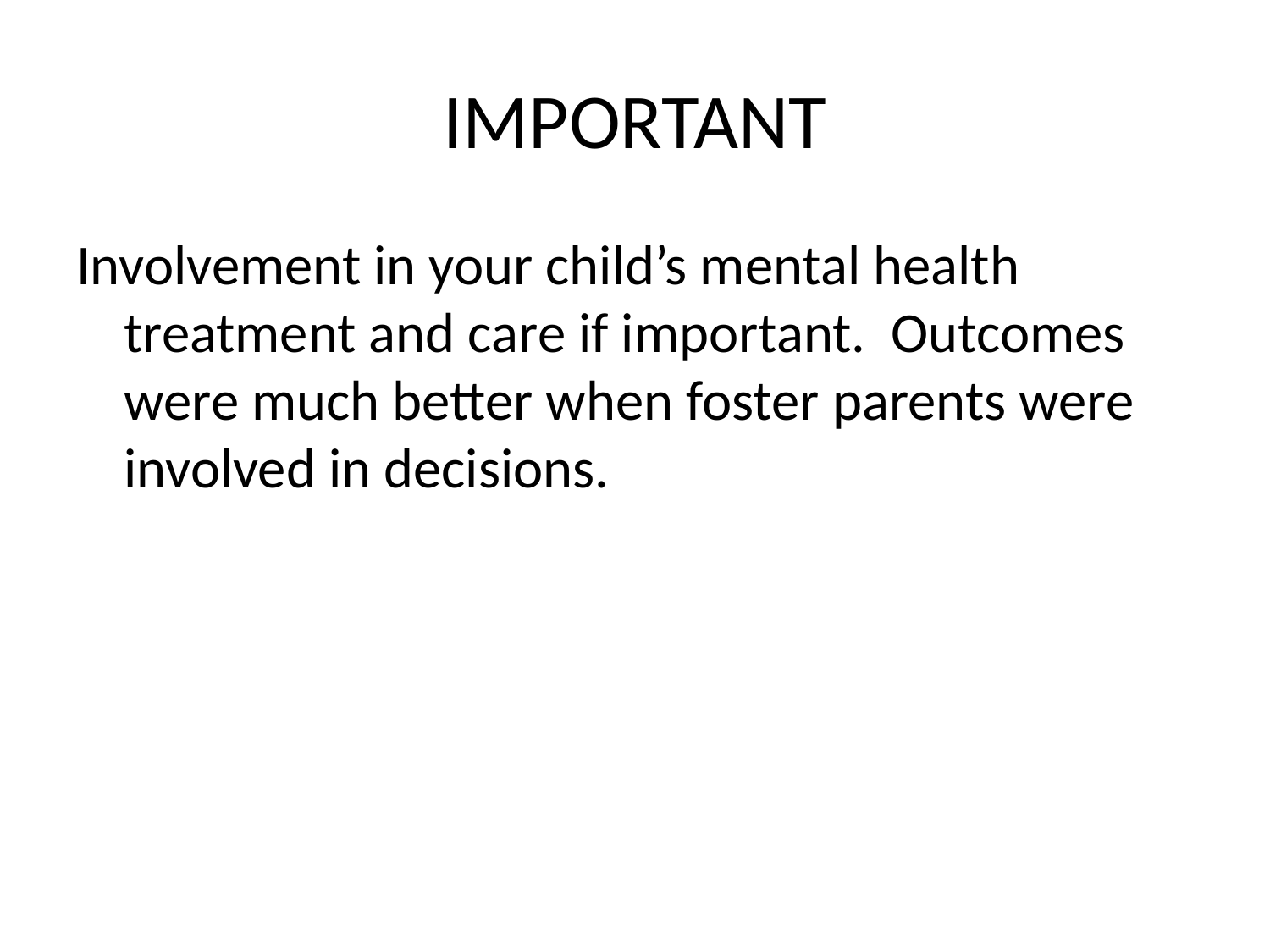

# IMPORTANT
Involvement in your child’s mental health treatment and care if important.  Outcomes were much better when foster parents were involved in decisions.